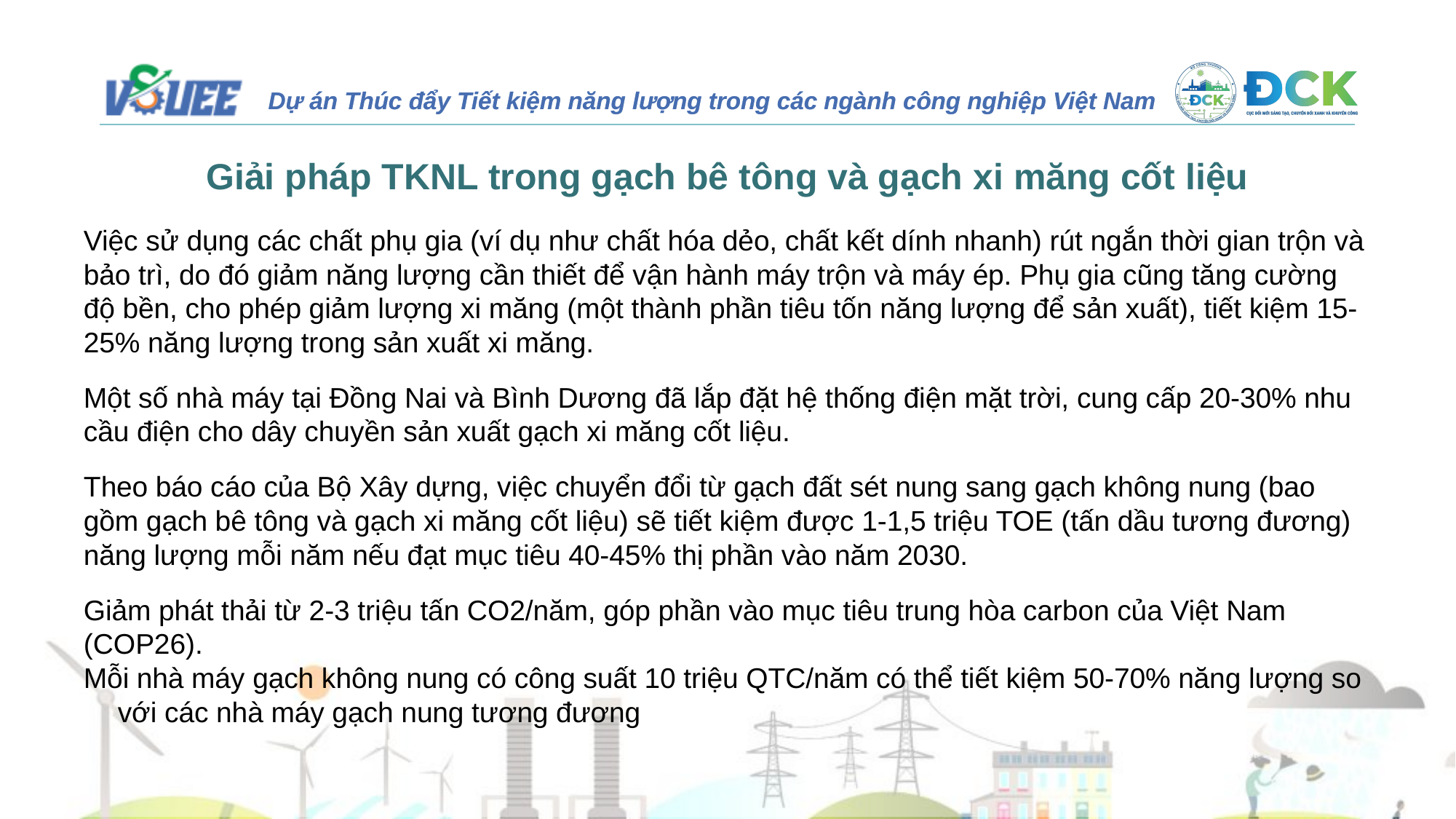

Giải pháp TKNL trong gạch bê tông và gạch xi măng cốt liệu
Việc sử dụng các chất phụ gia (ví dụ như chất hóa dẻo, chất kết dính nhanh) rút ngắn thời gian trộn và bảo trì, do đó giảm năng lượng cần thiết để vận hành máy trộn và máy ép. Phụ gia cũng tăng cường độ bền, cho phép giảm lượng xi măng (một thành phần tiêu tốn năng lượng để sản xuất), tiết kiệm 15-25% năng lượng trong sản xuất xi măng.
Một số nhà máy tại Đồng Nai và Bình Dương đã lắp đặt hệ thống điện mặt trời, cung cấp 20-30% nhu cầu điện cho dây chuyền sản xuất gạch xi măng cốt liệu.
Theo báo cáo của Bộ Xây dựng, việc chuyển đổi từ gạch đất sét nung sang gạch không nung (bao gồm gạch bê tông và gạch xi măng cốt liệu) sẽ tiết kiệm được 1-1,5 triệu TOE (tấn dầu tương đương) năng lượng mỗi năm nếu đạt mục tiêu 40-45% thị phần vào năm 2030.
Giảm phát thải từ 2-3 triệu tấn CO2/năm, góp phần vào mục tiêu trung hòa carbon của Việt Nam (COP26).
Mỗi nhà máy gạch không nung có công suất 10 triệu QTC/năm có thể tiết kiệm 50-70% năng lượng so với các nhà máy gạch nung tương đương